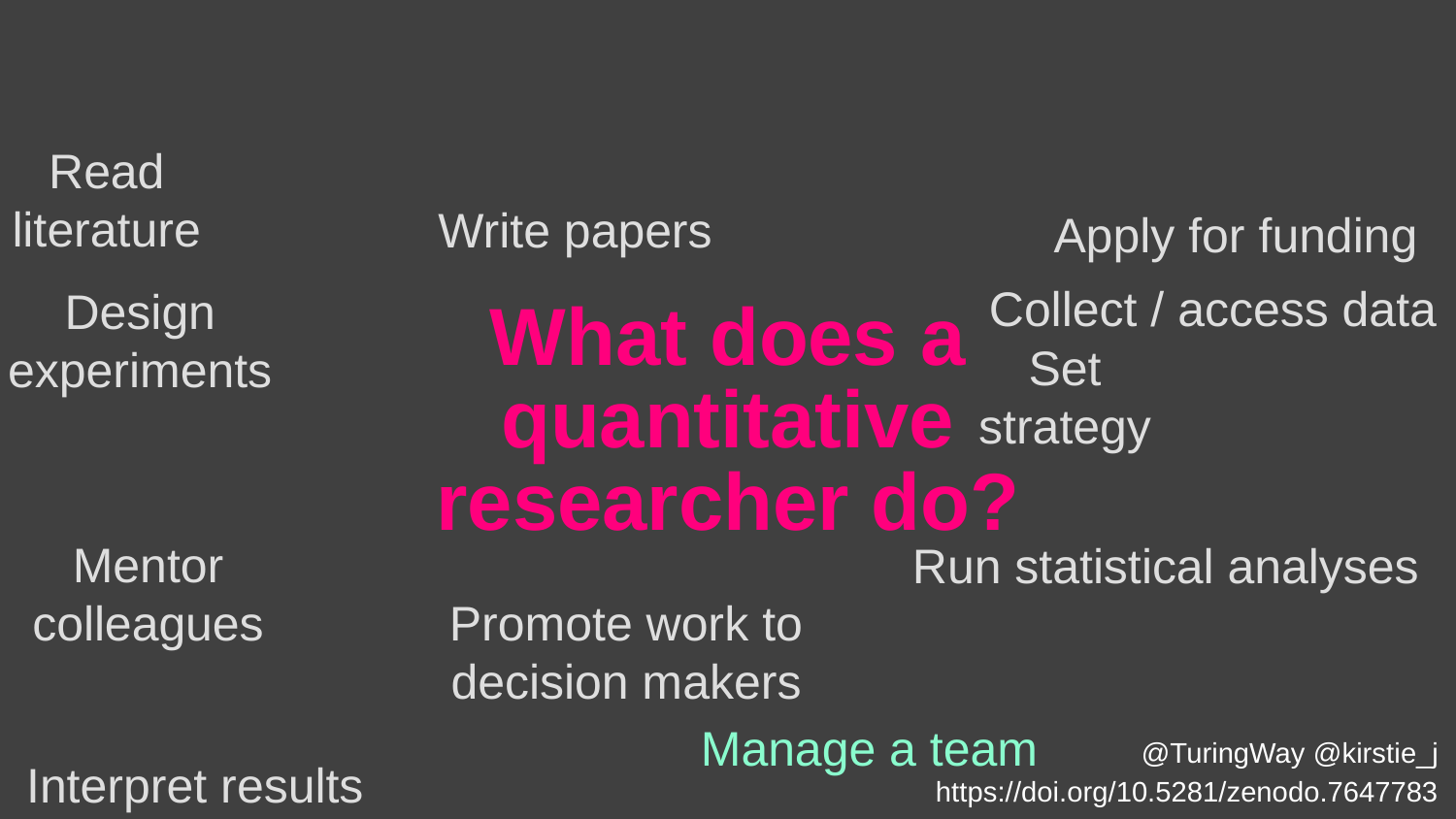

Peer review
Commercialise a product
Attend / chair meetings
Manage (cloud) compute resources
Promote EDI and work-life balance
Archive data & code
Deliver trainings
Read literature
Write papers
Apply for funding
What does a quantitative researcher do?
Give talks
Share work  with the public
Collect / access data
Design experiments
Set strategy
Maintain
ethical &
legal principles
Testing & quality control
Track impact
Mentor colleagues
Run statistical analyses
Manage budgets
Promote work to decision makers
Host events
Scope user requirements
Generalise code to software
Visualisation
@TuringWay @kirstie_j
https://doi.org/10.5281/zenodo.7647783
Report on progress
Manage a team
Interpret results